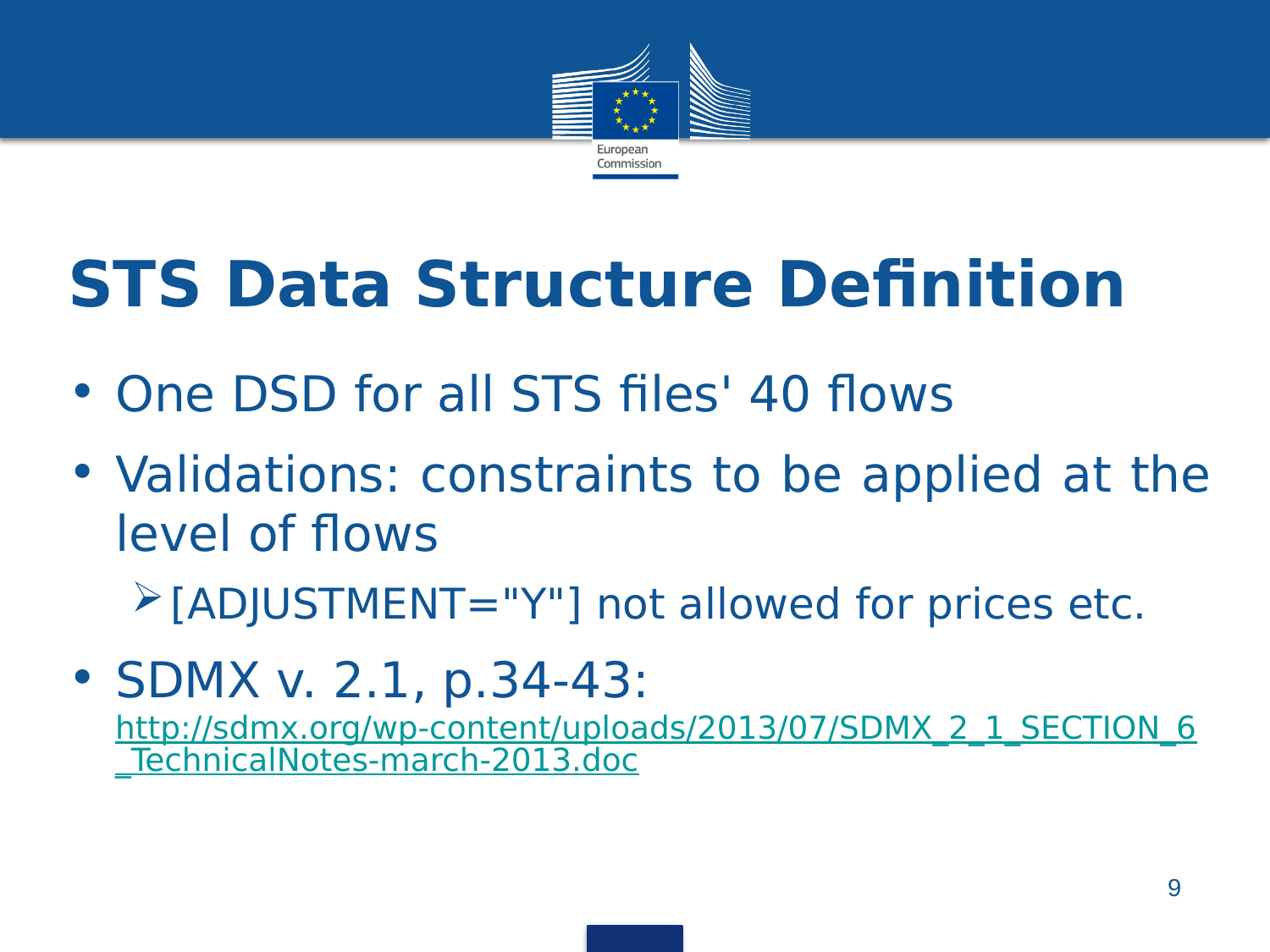

# STS Data Structure Definition
One DSD for all STS files' 40 flows
Validations: constraints to be applied at the level of flows
[ADJUSTMENT="Y"] not allowed for prices etc.
SDMX v. 2.1, p.34-43:
http://sdmx.org/wp-content/uploads/2013/07/SDMX_2_1_SECTION_6_TechnicalNotes-march-2013.doc
9